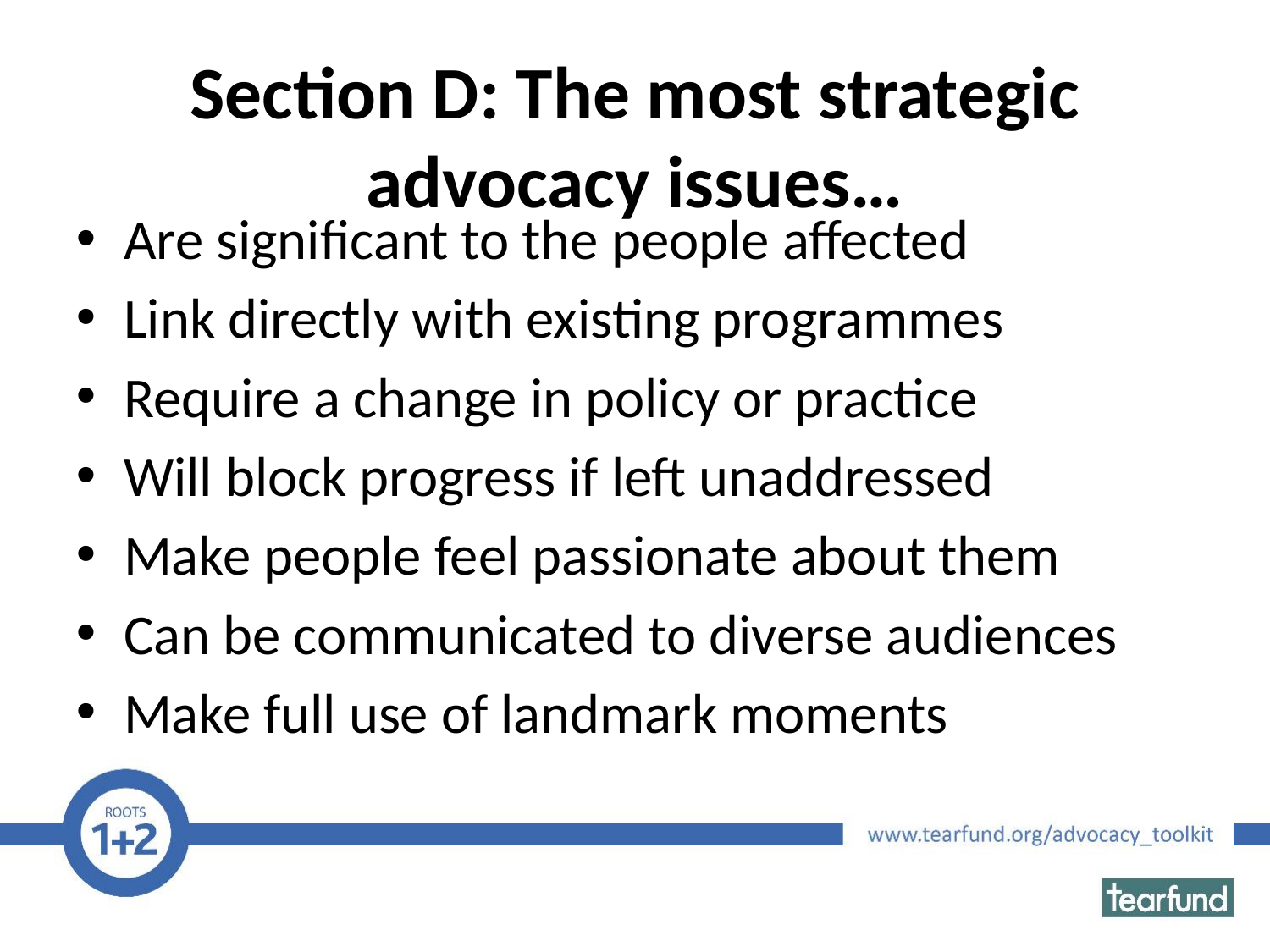

# Section D: The most strategic advocacy issues…
Are significant to the people affected
Link directly with existing programmes
Require a change in policy or practice
Will block progress if left unaddressed
Make people feel passionate about them
Can be communicated to diverse audiences
Make full use of landmark moments